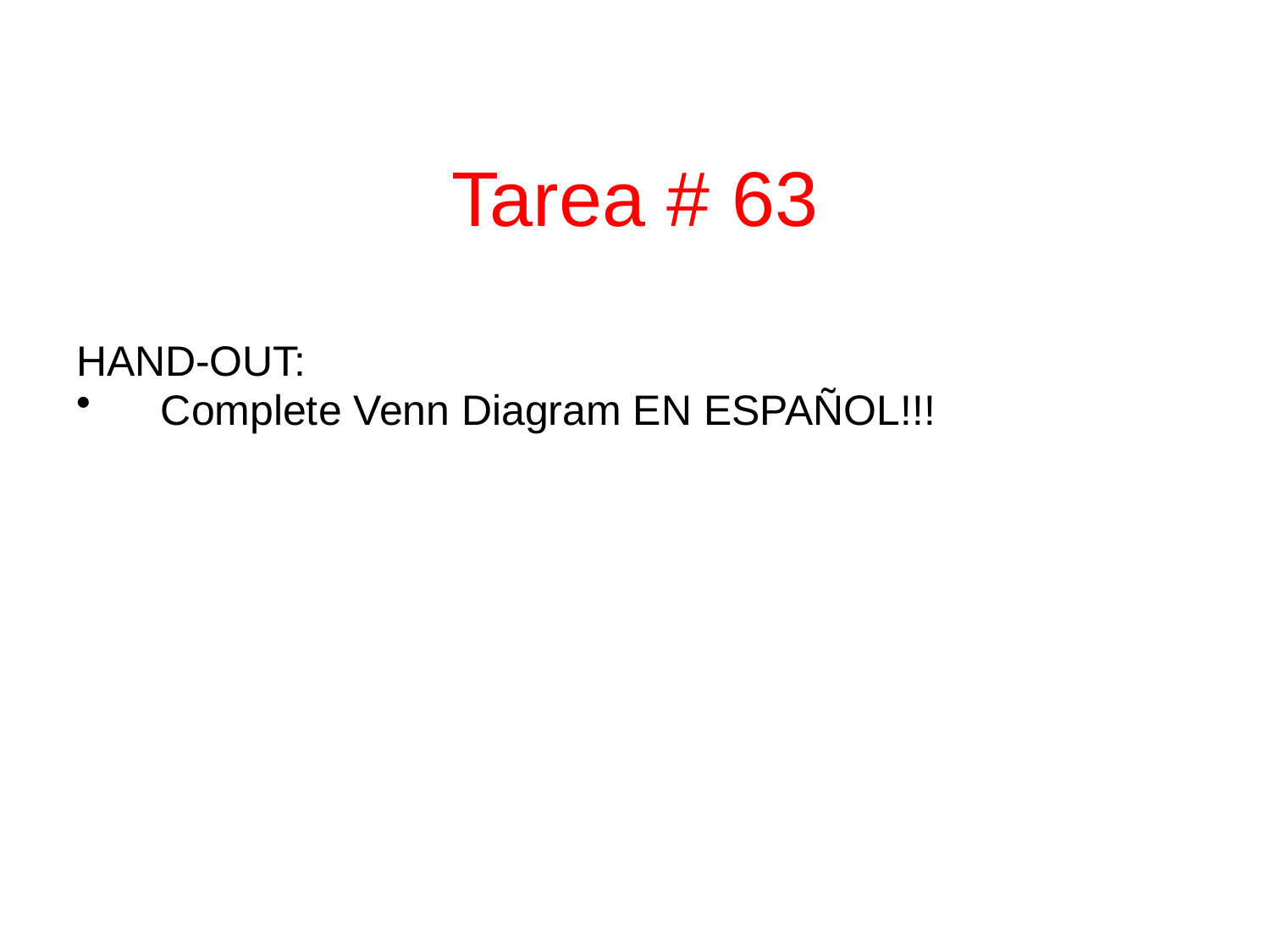

Tarea # 63

HAND-OUT:
Complete Venn Diagram EN ESPAÑOL!!!